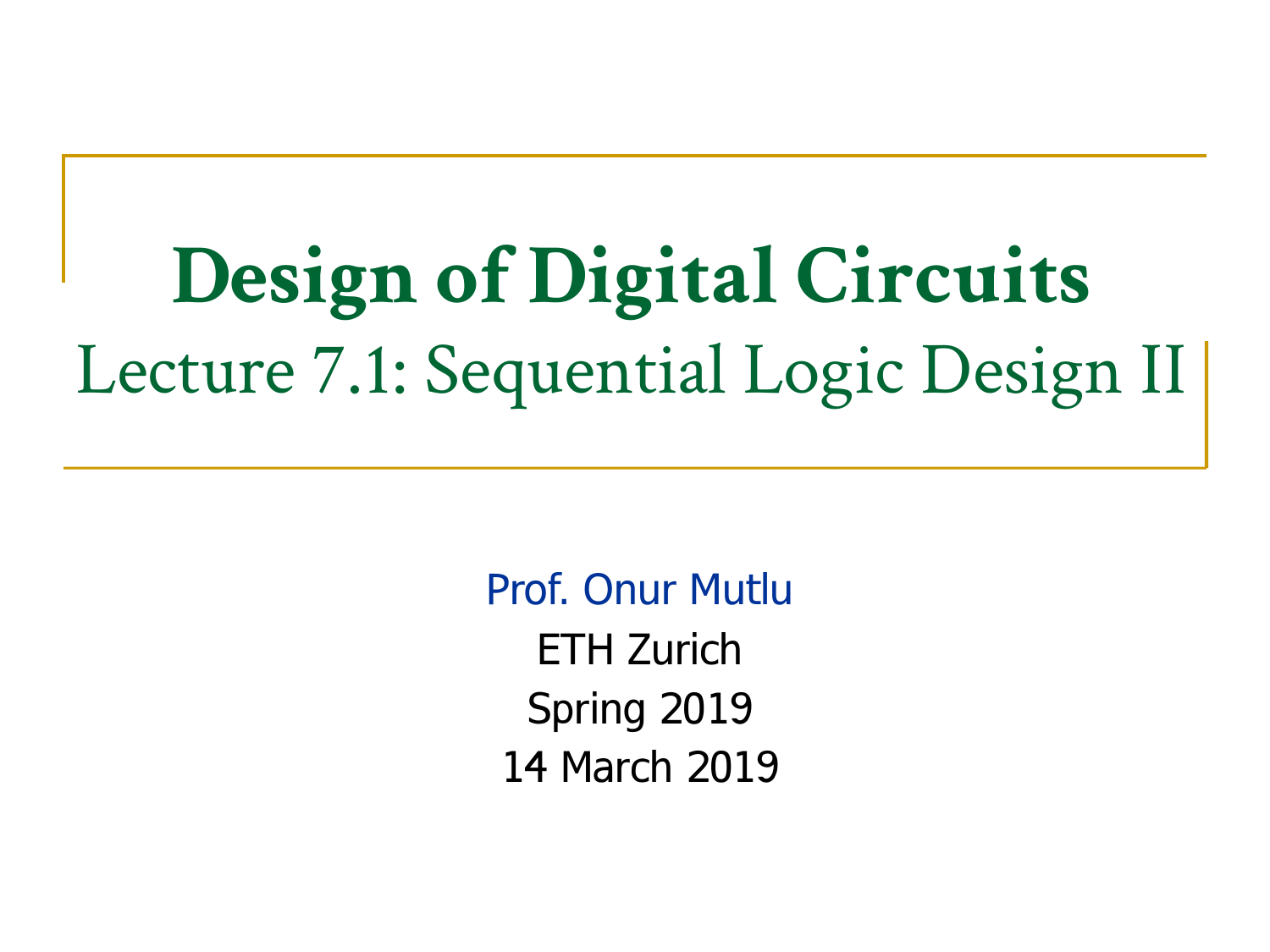

# Design of Digital Circuits Lecture 7.1: Sequential Logic Design II

Prof. Onur Mutlu
ETH Zurich
Spring 2019
14 March 2019